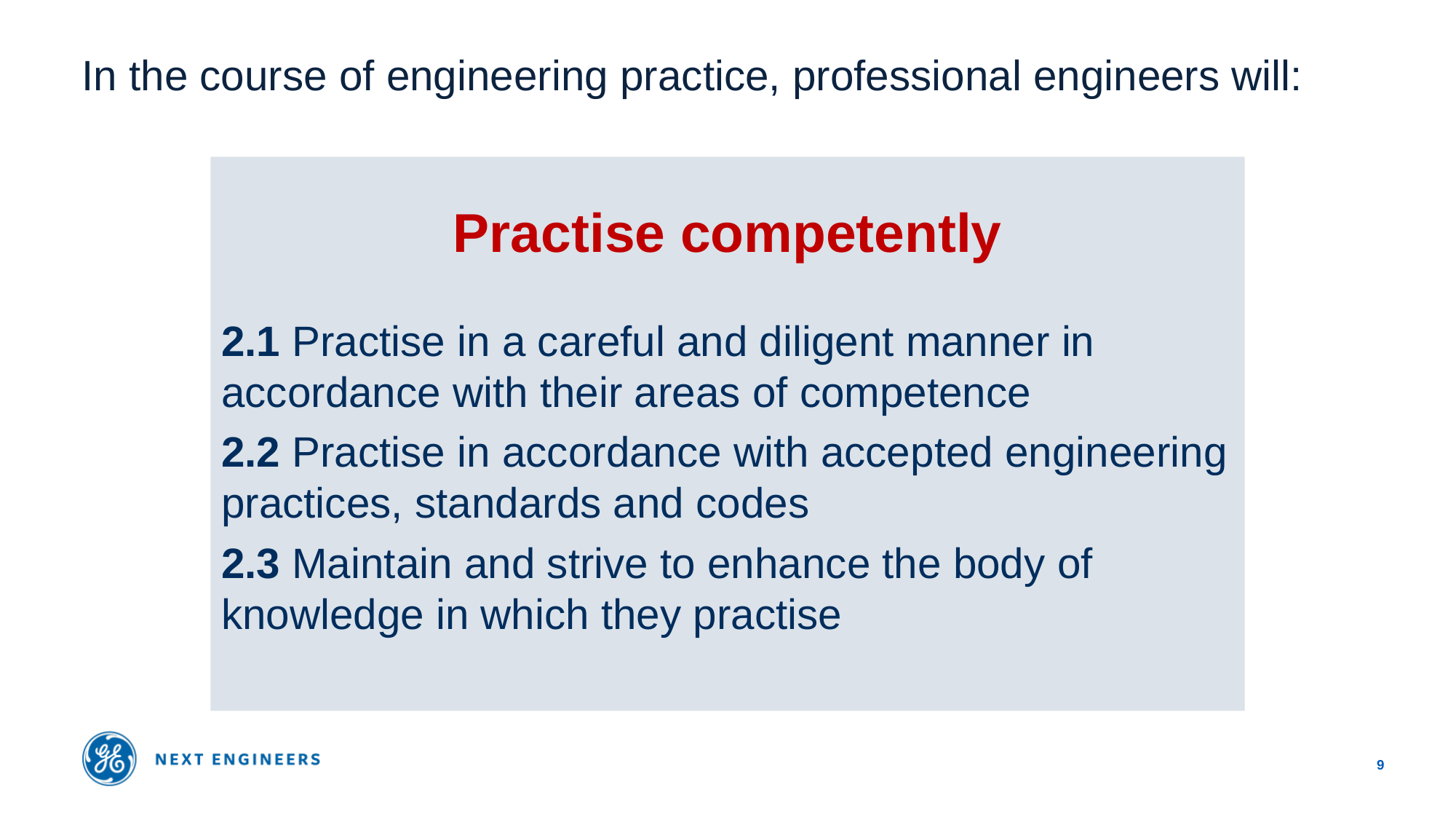

# In the course of engineering practice, professional engineers will:
Practise competently

2.1 Practise in a careful and diligent manner in accordance with their areas of competence
2.2 Practise in accordance with accepted engineering practices, standards and codes
2.3 Maintain and strive to enhance the body of knowledge in which they practise

9